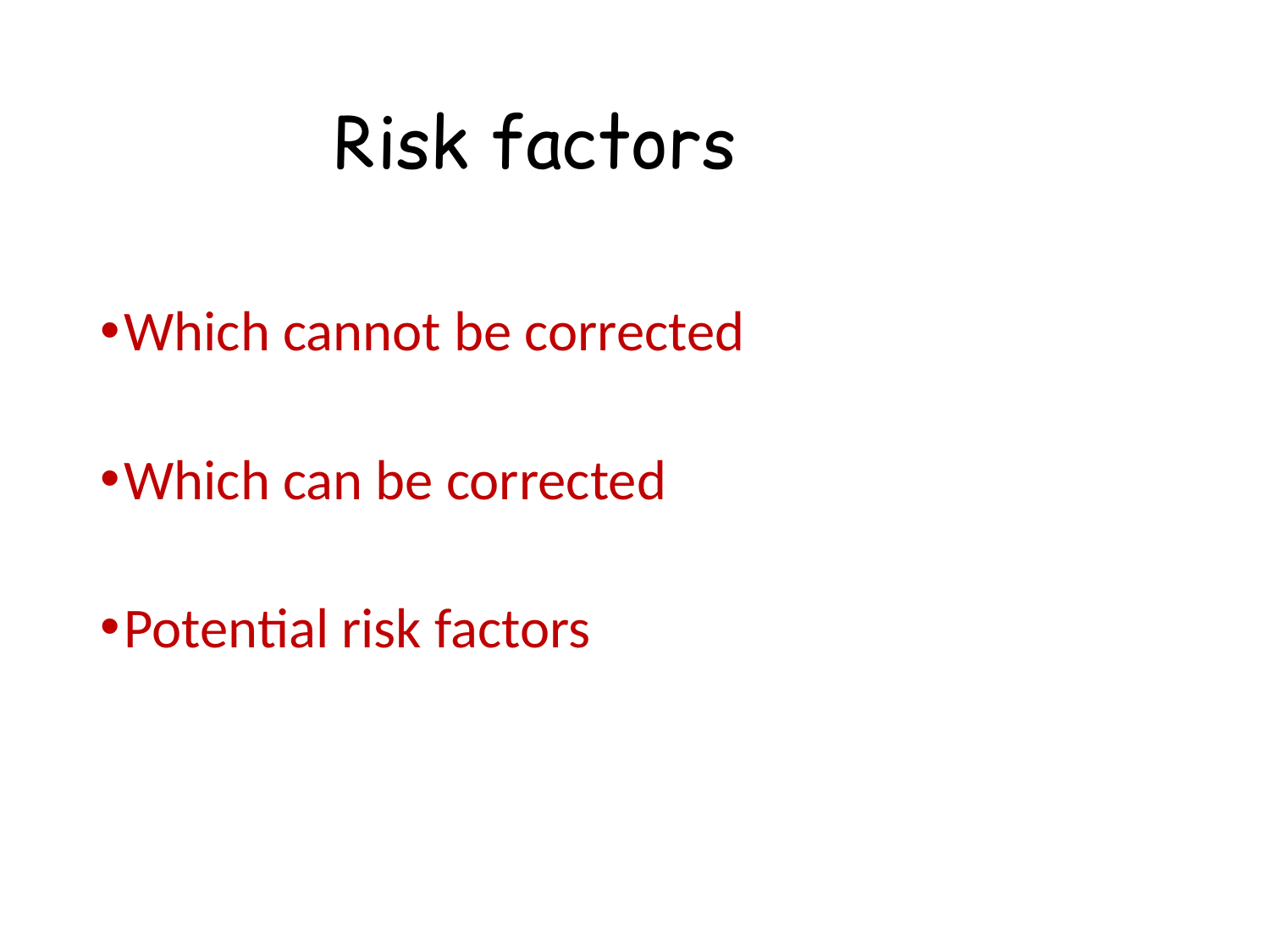

# Risk factors
Which cannot be corrected

Which can be corrected

Potential risk factors